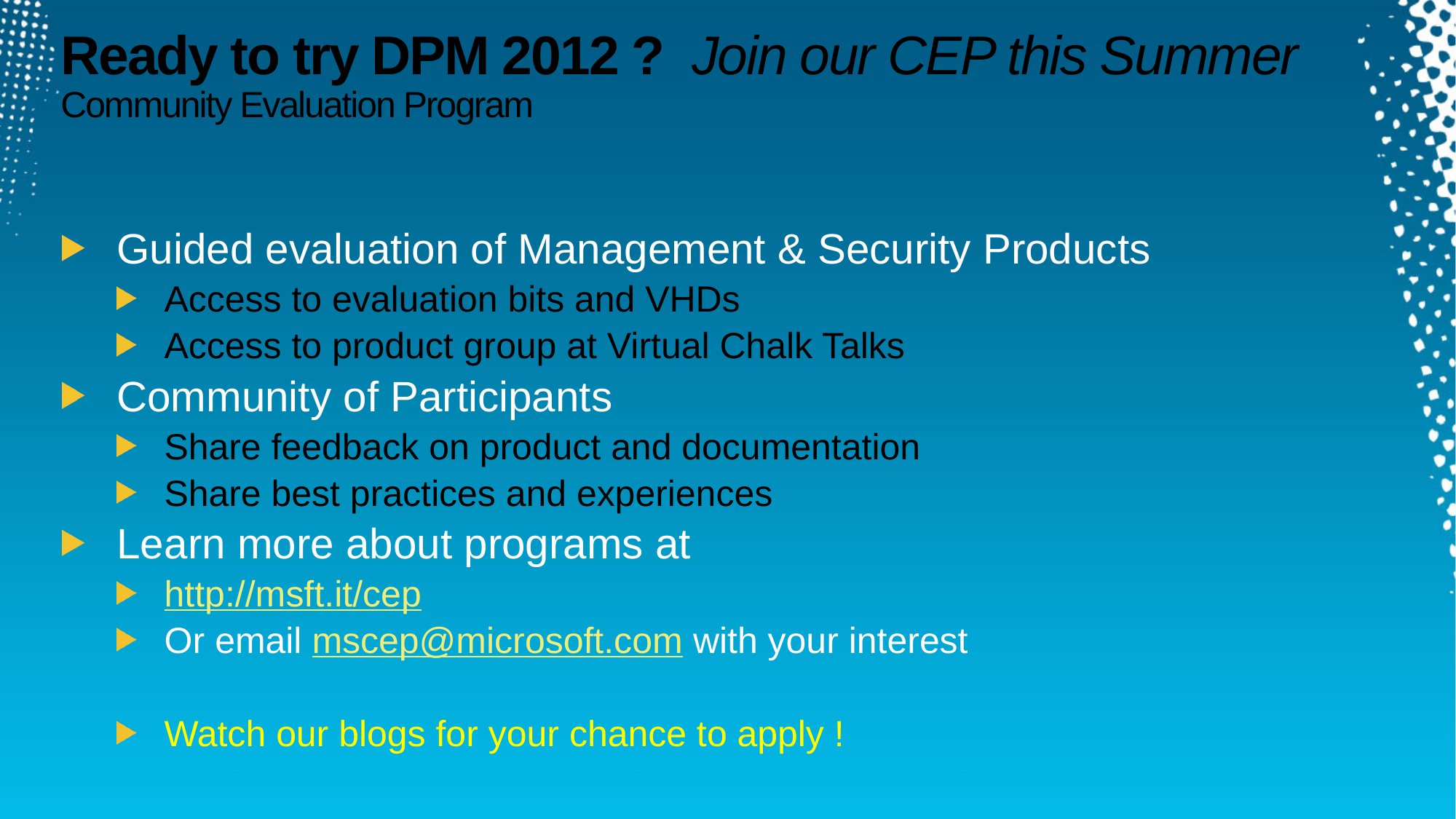

# Ready to try DPM 2012 ?  Join our CEP this Summer Community Evaluation Program
Guided evaluation of Management & Security Products
Access to evaluation bits and VHDs
Access to product group at Virtual Chalk Talks
Community of Participants
Share feedback on product and documentation
Share best practices and experiences
Learn more about programs at
http://msft.it/cep
Or email mscep@microsoft.com with your interest

Watch our blogs for your chance to apply !